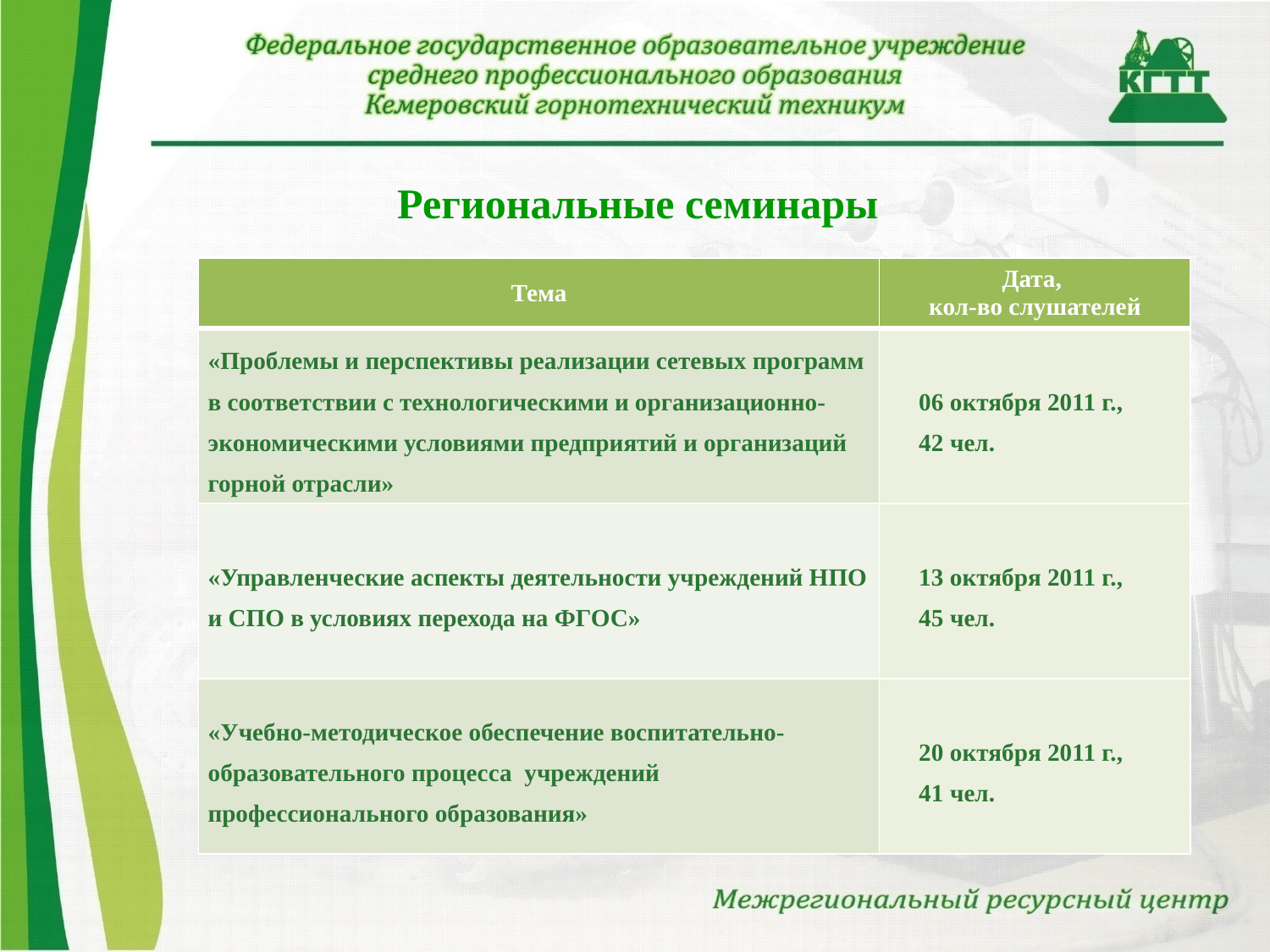

# Региональные семинары
| Тема | Дата, кол-во слушателей |
| --- | --- |
| «Проблемы и перспективы реализации сетевых программ в соответствии с технологическими и организационно-экономическими условиями предприятий и организаций горной отрасли» | 06 октября 2011 г., 42 чел. |
| «Управленческие аспекты деятельности учреждений НПО и СПО в условиях перехода на ФГОС» | 13 октября 2011 г., 45 чел. |
| «Учебно-методическое обеспечение воспитательно-образовательного процесса учреждений профессионального образования» | 20 октября 2011 г., 41 чел. |